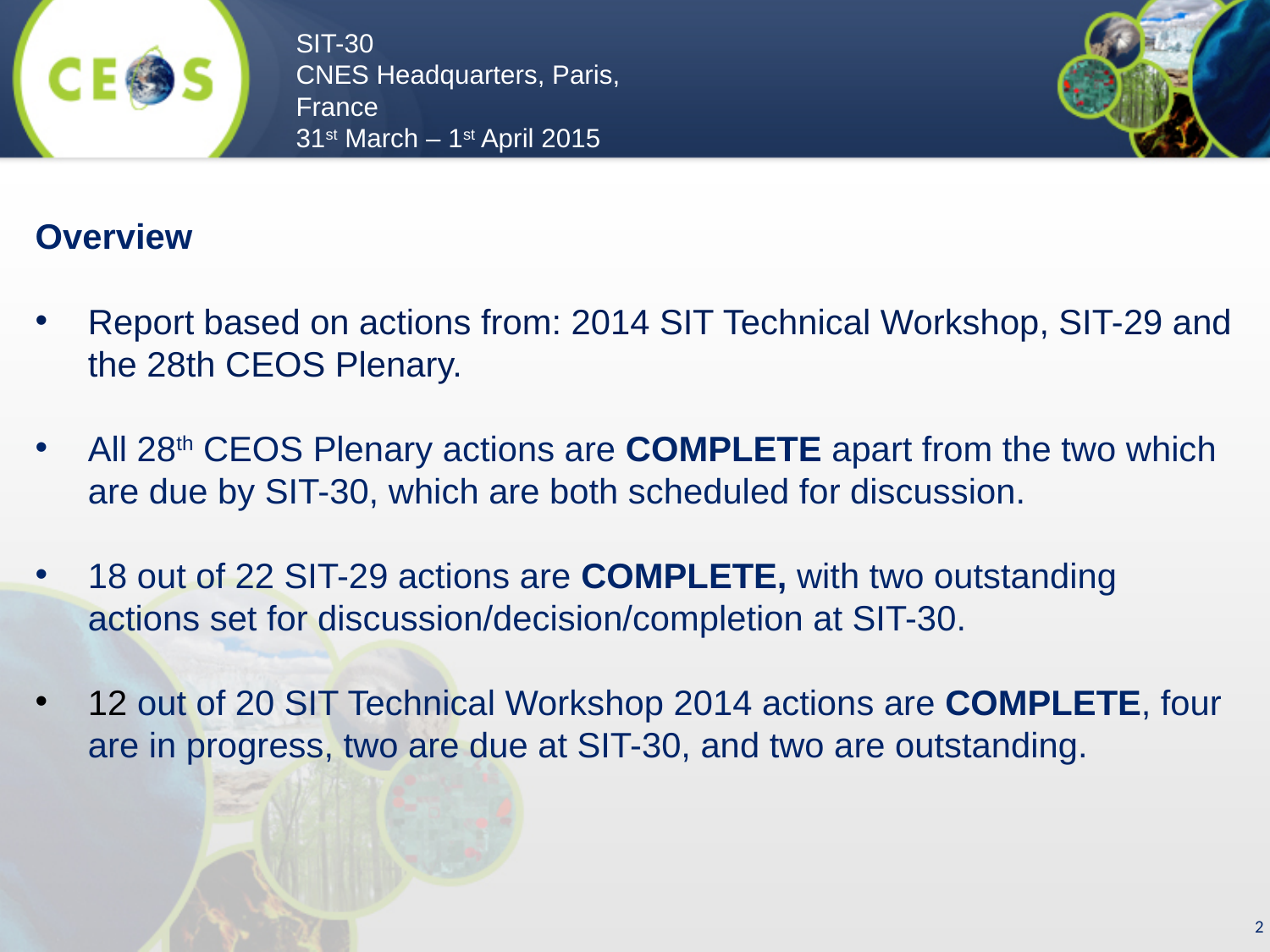

Overview

Report based on actions from: 2014 SIT Technical Workshop, SIT-29 and the 28th CEOS Plenary.

All 28th CEOS Plenary actions are COMPLETE apart from the two which are due by SIT-30, which are both scheduled for discussion.

18 out of 22 SIT-29 actions are COMPLETE, with two outstanding actions set for discussion/decision/completion at SIT-30.

12 out of 20 SIT Technical Workshop 2014 actions are COMPLETE, four are in progress, two are due at SIT-30, and two are outstanding.
2